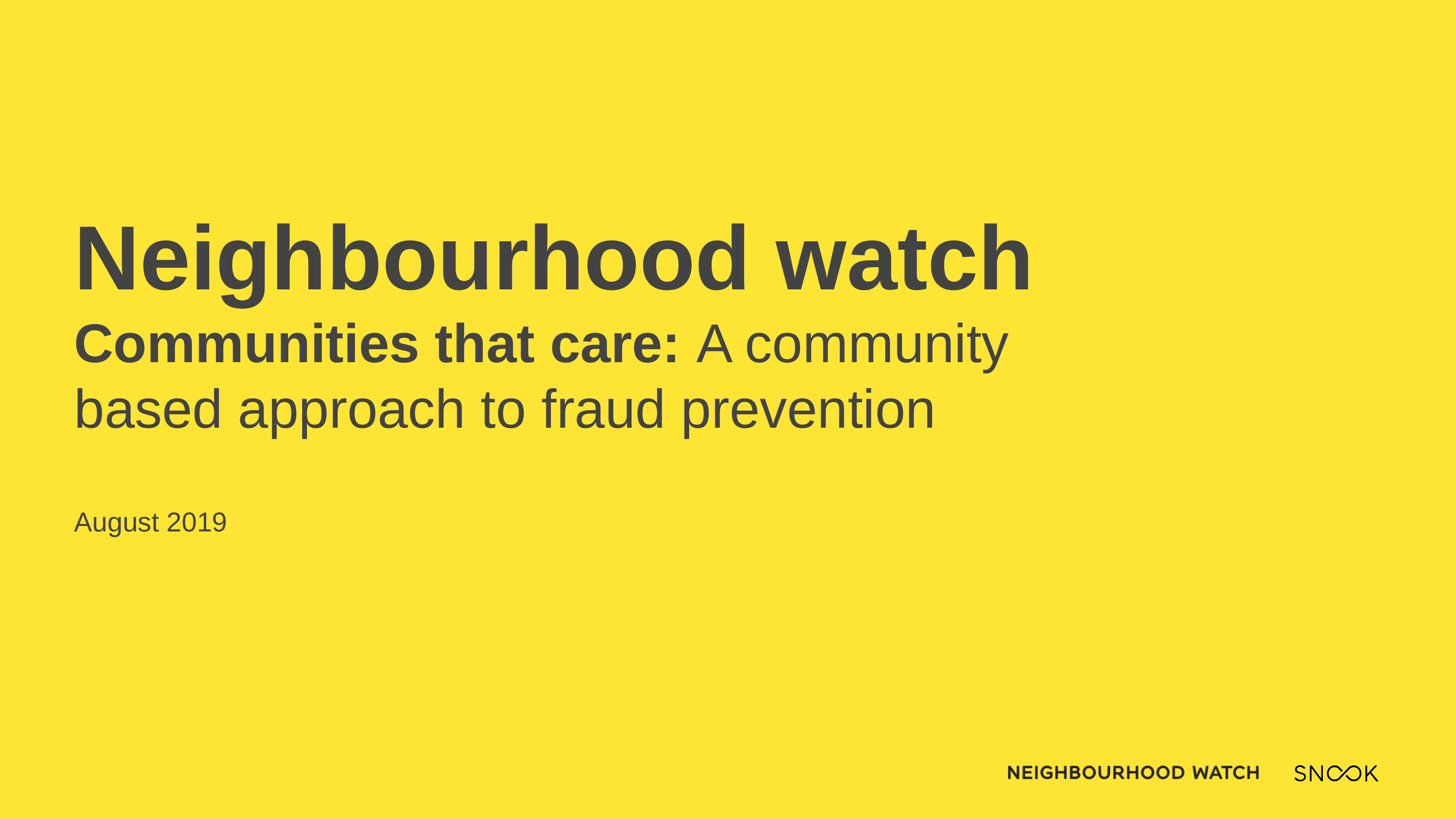

Neighbourhood watch
Communities that care: A community based approach to fraud prevention

August 2019